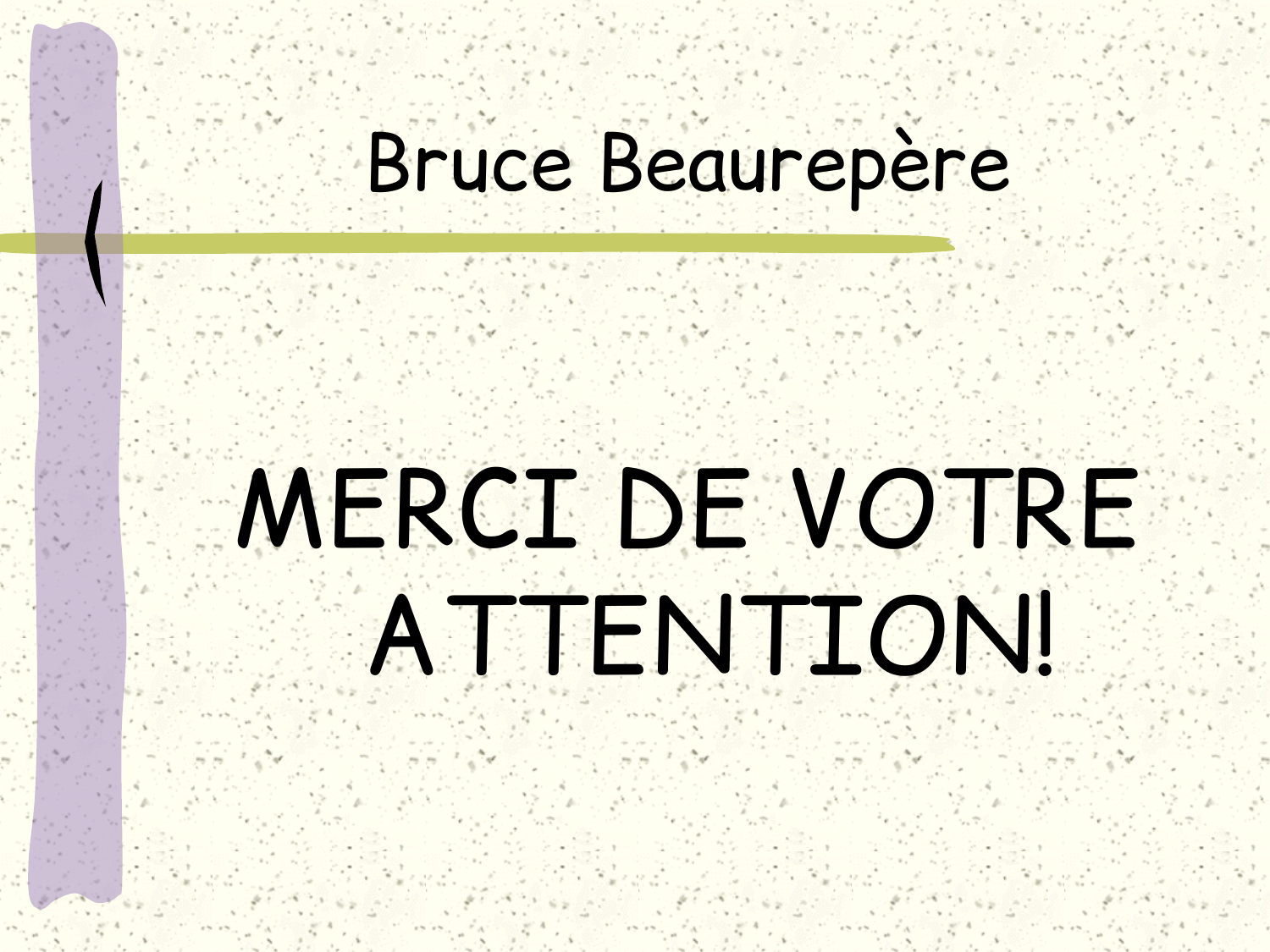

# Bruce Beaurepère

MERCI DE VOTRE ATTENTION!